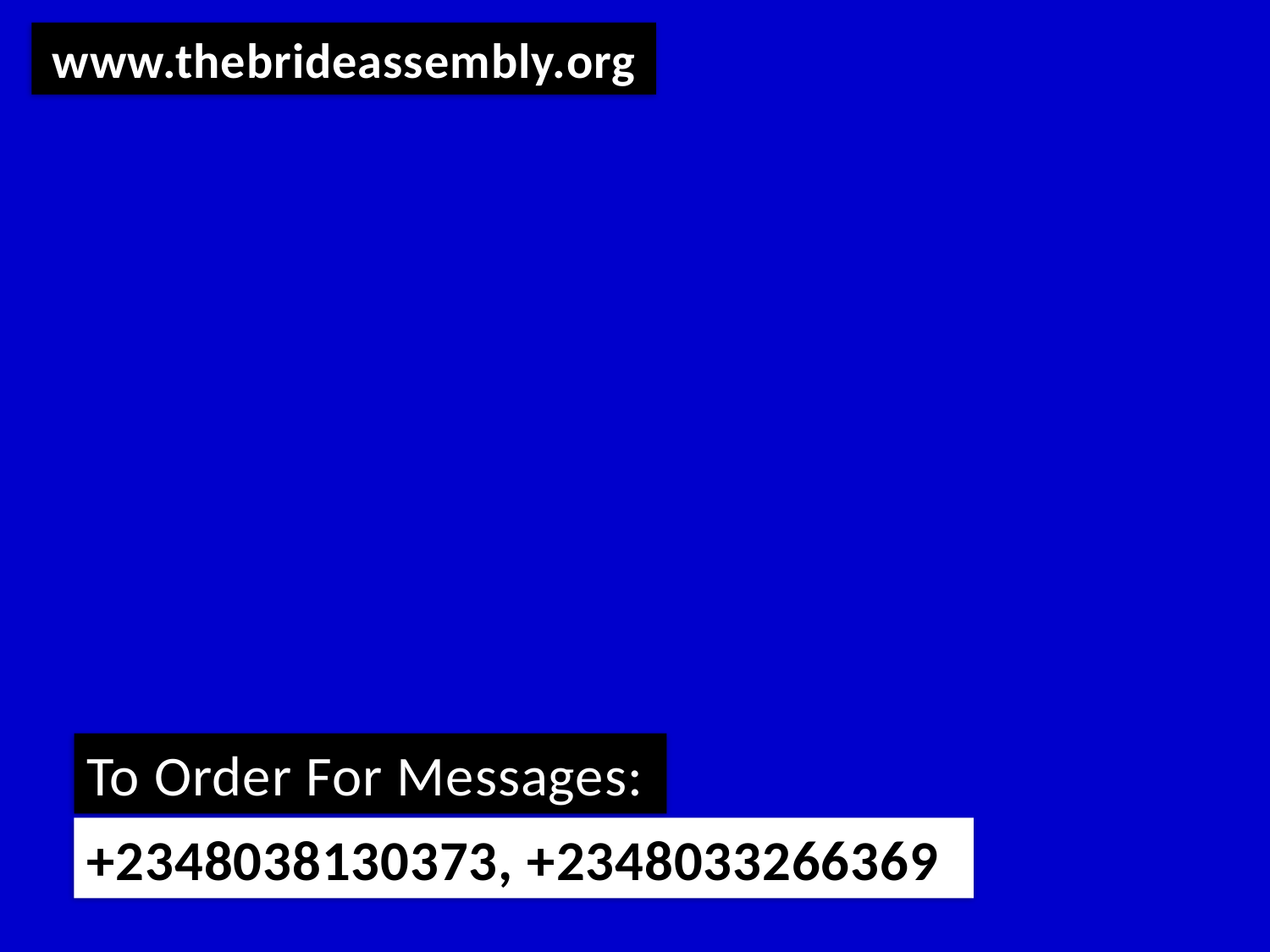

www.thebrideassembly.org
To Order For Messages:
+2348038130373, +2348033266369